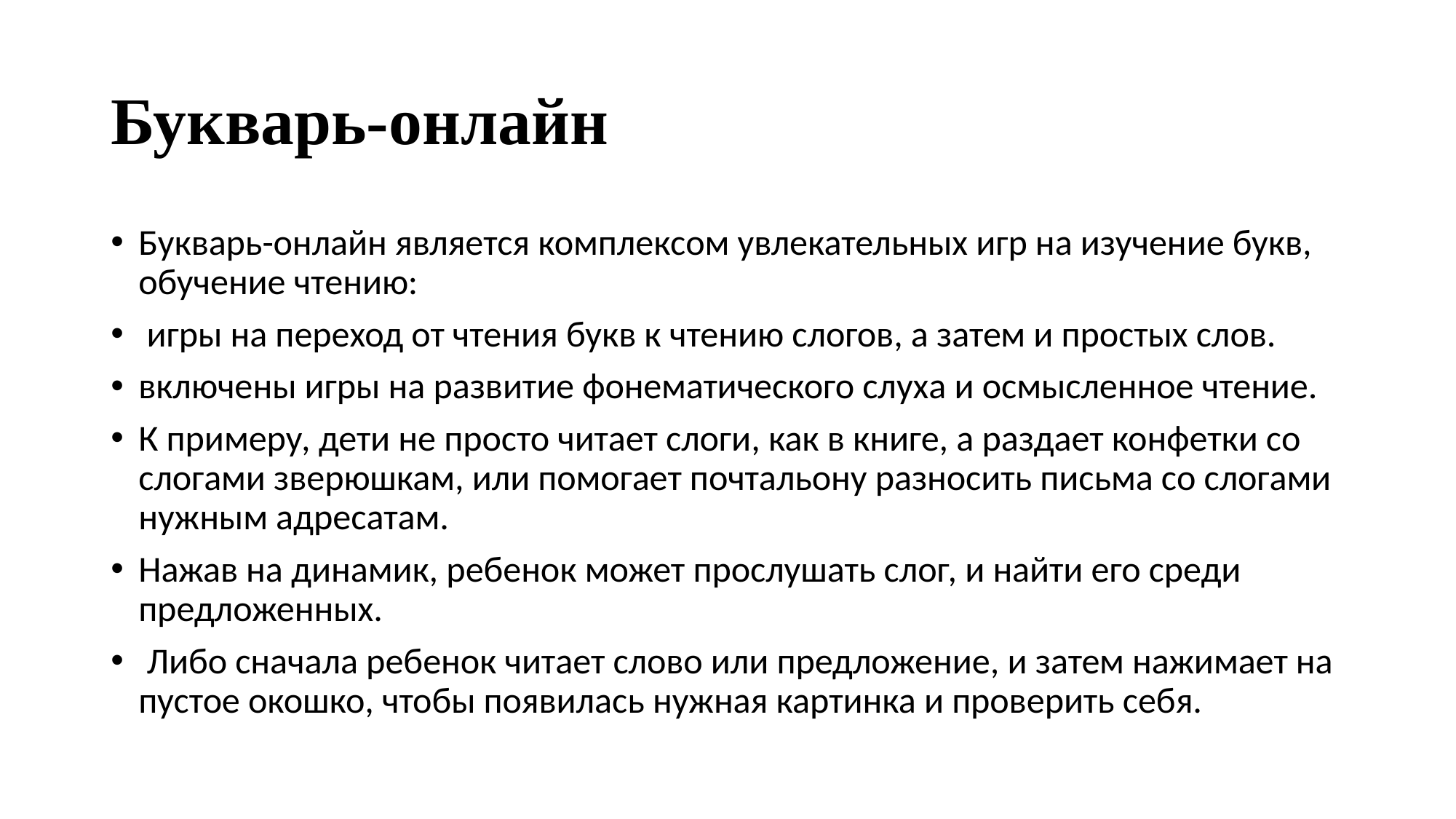

# Букварь-онлайн
Букварь-онлайн является комплексом увлекательных игр на изучение букв, обучение чтению:
 игры на переход от чтения букв к чтению слогов, а затем и простых слов.
включены игры на развитие фонематического слуха и осмысленное чтение.
К примеру, дети не просто читает слоги, как в книге, а раздает конфетки со слогами зверюшкам, или помогает почтальону разносить письма со слогами нужным адресатам.
Нажав на динамик, ребенок может прослушать слог, и найти его среди предложенных.
 Либо сначала ребенок читает слово или предложение, и затем нажимает на пустое окошко, чтобы появилась нужная картинка и проверить себя.